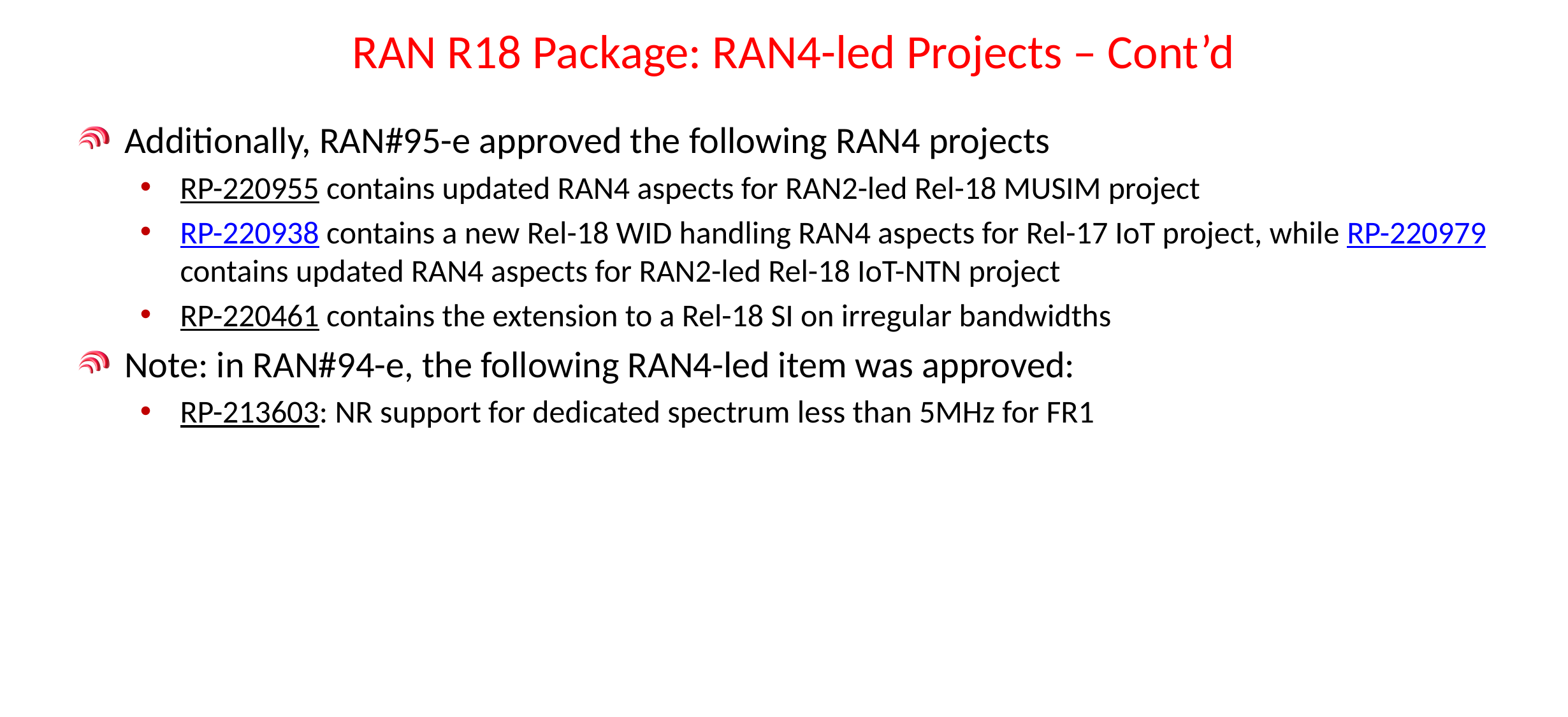

# RAN R18 Package: RAN4-led Projects – Cont’d
Additionally, RAN#95-e approved the following RAN4 projects
RP-220955 contains updated RAN4 aspects for RAN2-led Rel-18 MUSIM project
RP-220938 contains a new Rel-18 WID handling RAN4 aspects for Rel-17 IoT project, while RP-220979 contains updated RAN4 aspects for RAN2-led Rel-18 IoT-NTN project
RP-220461 contains the extension to a Rel-18 SI on irregular bandwidths
Note: in RAN#94-e, the following RAN4-led item was approved:
RP-213603: NR support for dedicated spectrum less than 5MHz for FR1